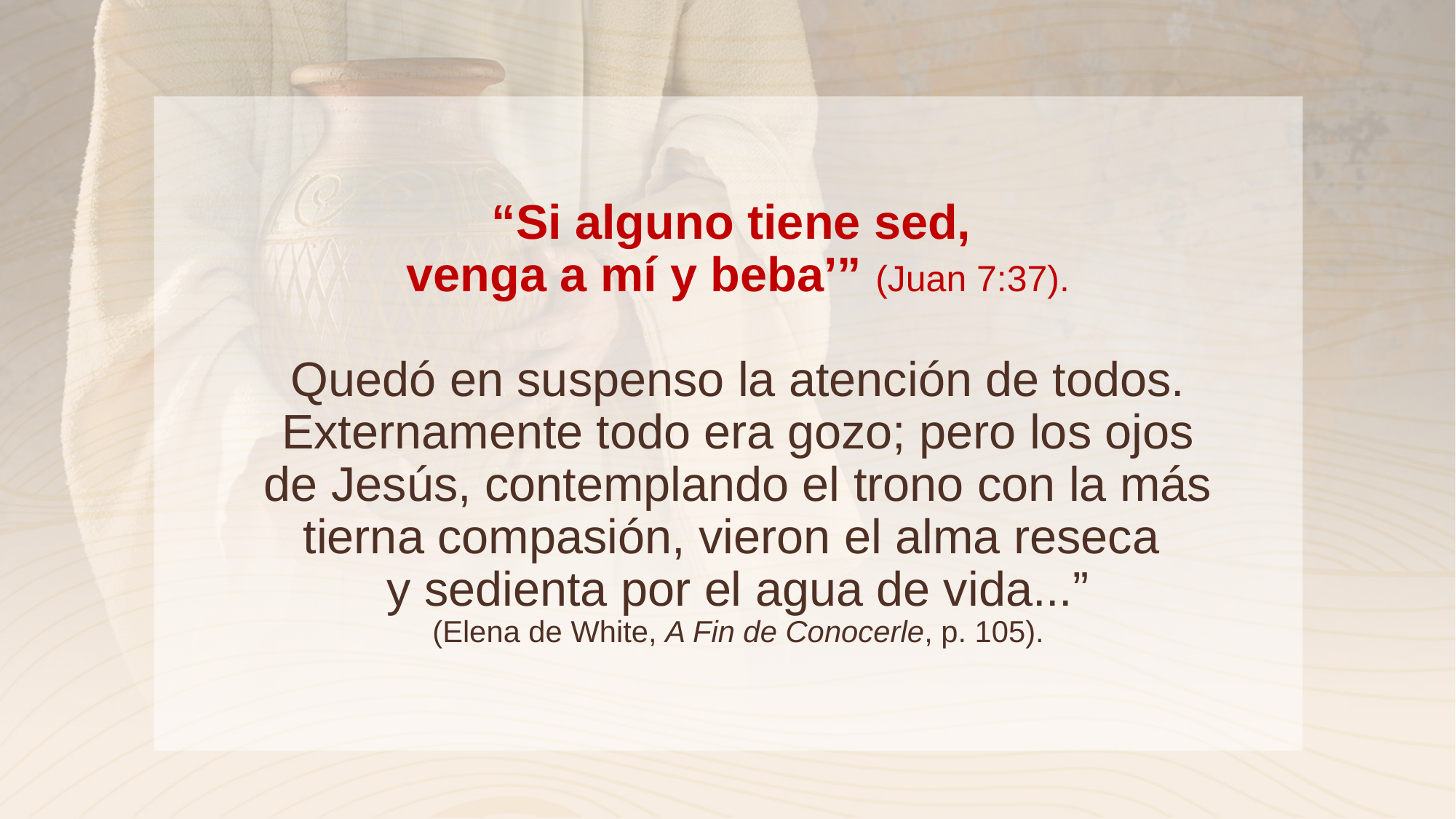

“Si alguno tiene sed,
venga a mí y beba’” (Juan 7:37).

Quedó en suspenso la atención de todos. Externamente todo era gozo; pero los ojos de Jesús, contemplando el trono con la más tierna compasión, vieron el alma reseca
y sedienta por el agua de vida...”
(Elena de White, A Fin de Conocerle, p. 105).